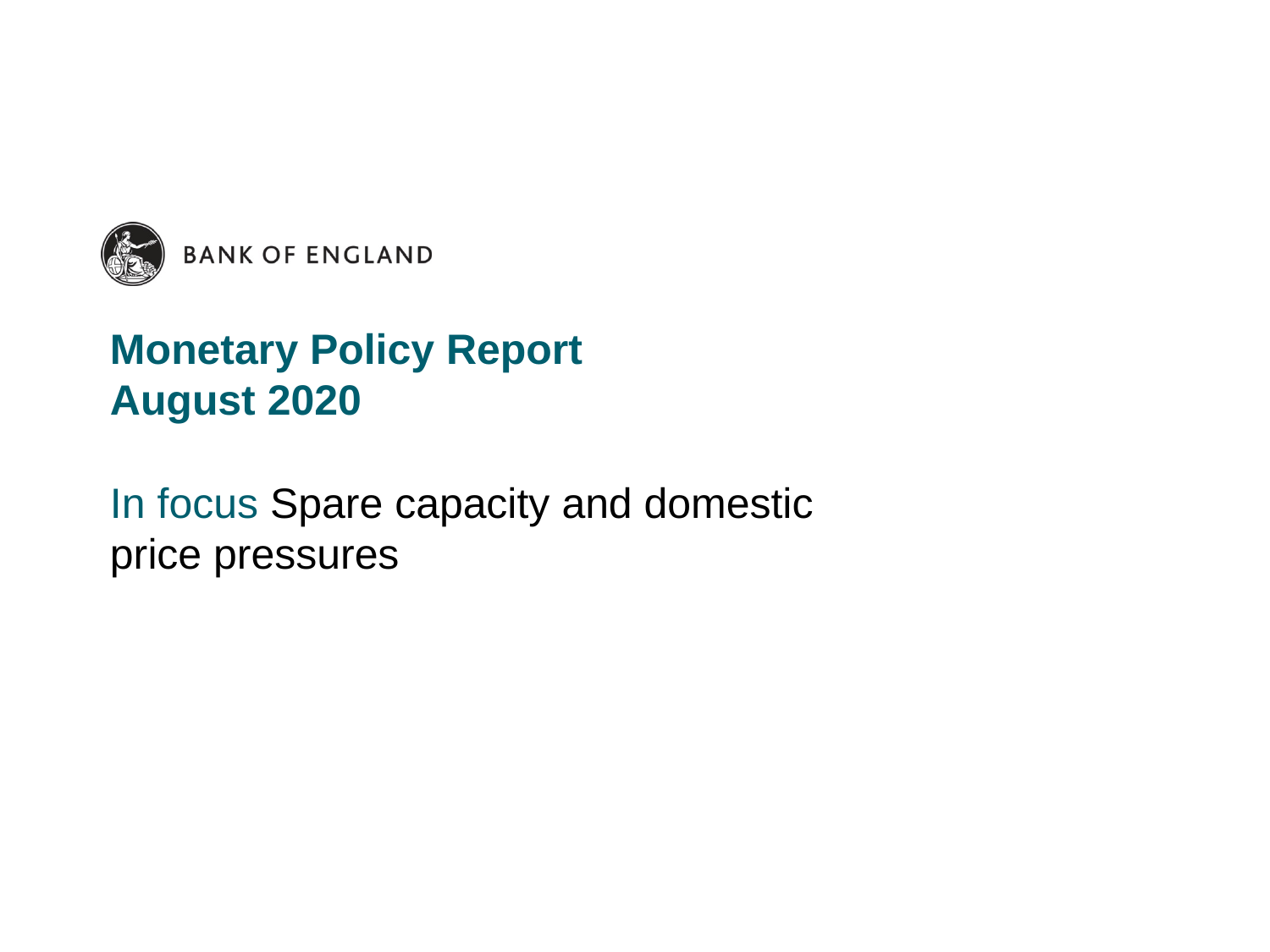

# Monetary Policy Report August 2020
In focus Spare capacity and domestic price pressures